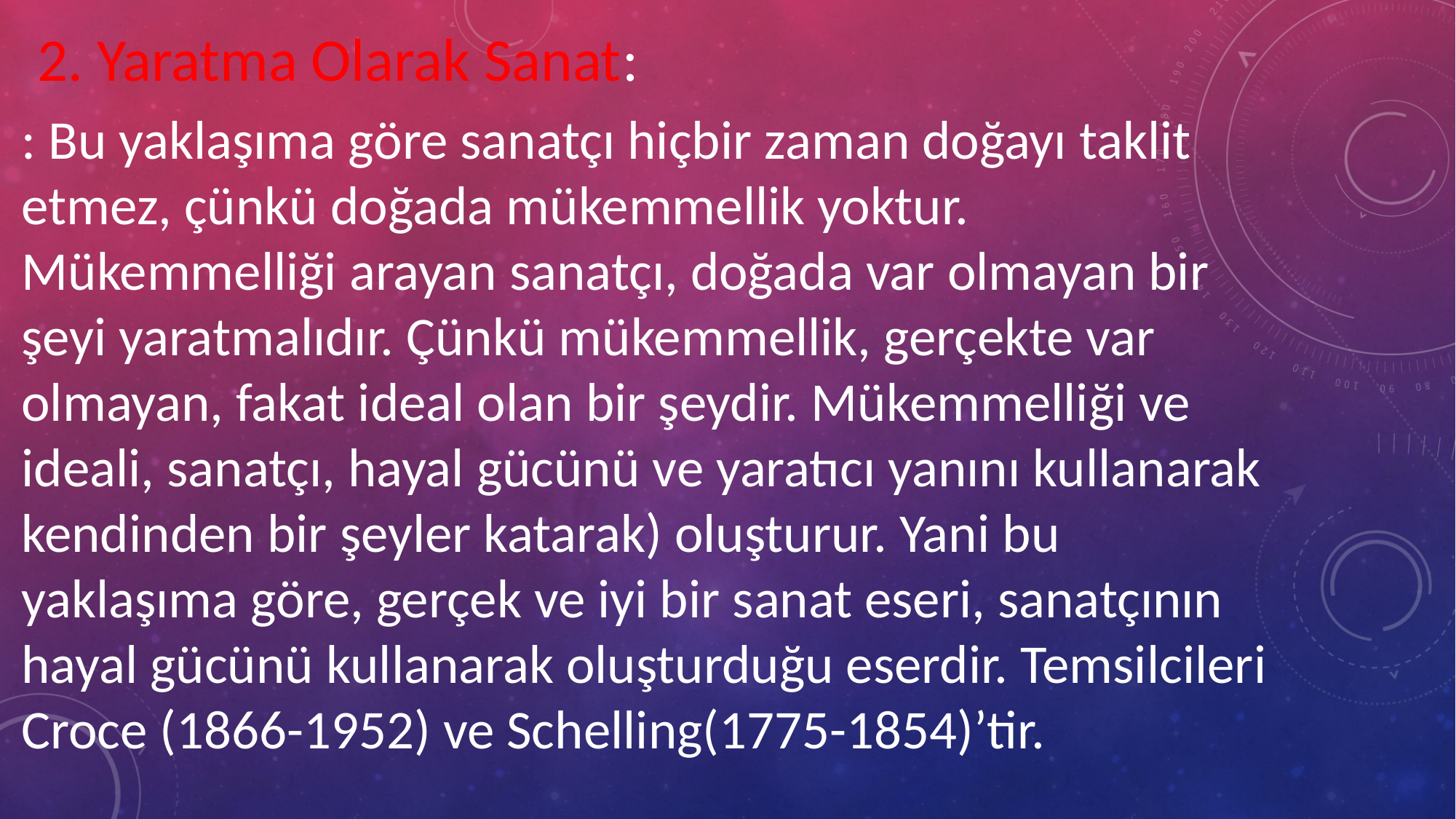

2. Yaratma Olarak Sanat:
: Bu yaklaşıma göre sanatçı hiçbir zaman doğayı taklit etmez, çünkü doğada mükemmellik yoktur. Mükemmelliği arayan sanatçı, doğada var olmayan bir şeyi yaratmalıdır. Çünkü mükemmellik, gerçekte var olmayan, fakat ideal olan bir şeydir. Mükemmelliği ve ideali, sanatçı, hayal gücünü ve yaratıcı yanını kullanarak
kendinden bir şeyler katarak) oluşturur. Yani bu
yaklaşıma göre, gerçek ve iyi bir sanat eseri, sanatçının hayal gücünü kullanarak oluşturduğu eserdir. Temsilcileri Croce (1866-1952) ve Schelling(1775-1854)’tir.